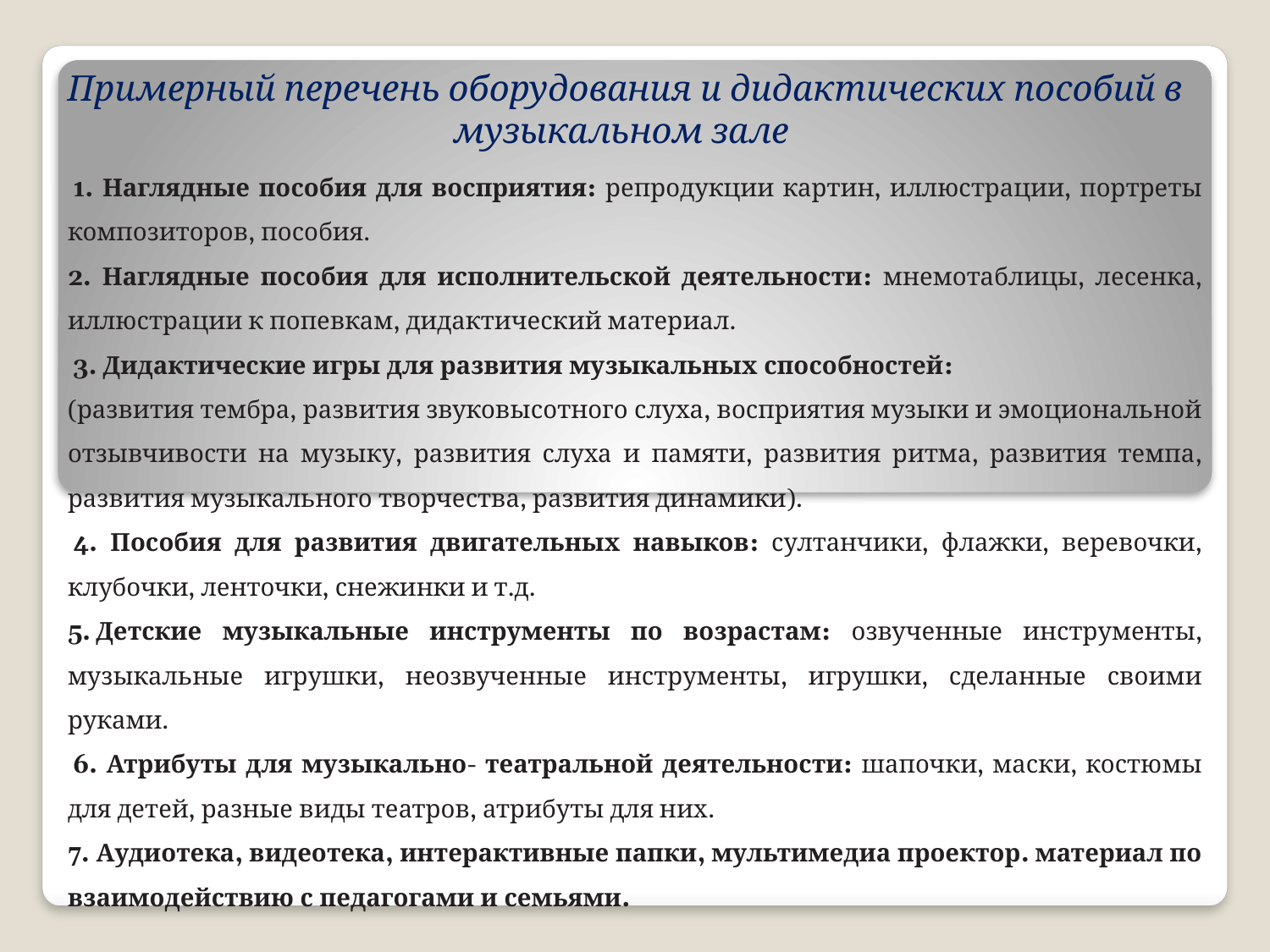

Примерный перечень оборудования и дидактических пособий в музыкальном зале
 1. Наглядные пособия для восприятия: репродукции картин, иллюстрации, портреты композиторов, пособия.
2. Наглядные пособия для исполнительской деятельности: мнемотаблицы, лесенка, иллюстрации к попевкам, дидактический материал.
 3. Дидактические игры для развития музыкальных способностей:
(развития тембра, развития звуковысотного слуха, восприятия музыки и эмоциональной отзывчивости на музыку, развития слуха и памяти, развития ритма, развития темпа, развития музыкального творчества, развития динамики).
 4. Пособия для развития двигательных навыков: султанчики, флажки, веревочки, клубочки, ленточки, снежинки и т.д.
5. Детские музыкальные инструменты по возрастам: озвученные инструменты, музыкальные игрушки, неозвученные инструменты, игрушки, сделанные своими руками.
 6. Атрибуты для музыкально- театральной деятельности: шапочки, маски, костюмы для детей, разные виды театров, атрибуты для них.
7. Аудиотека, видеотека, интерактивные папки, мультимедиа проектор. материал по взаимодействию с педагогами и семьями.